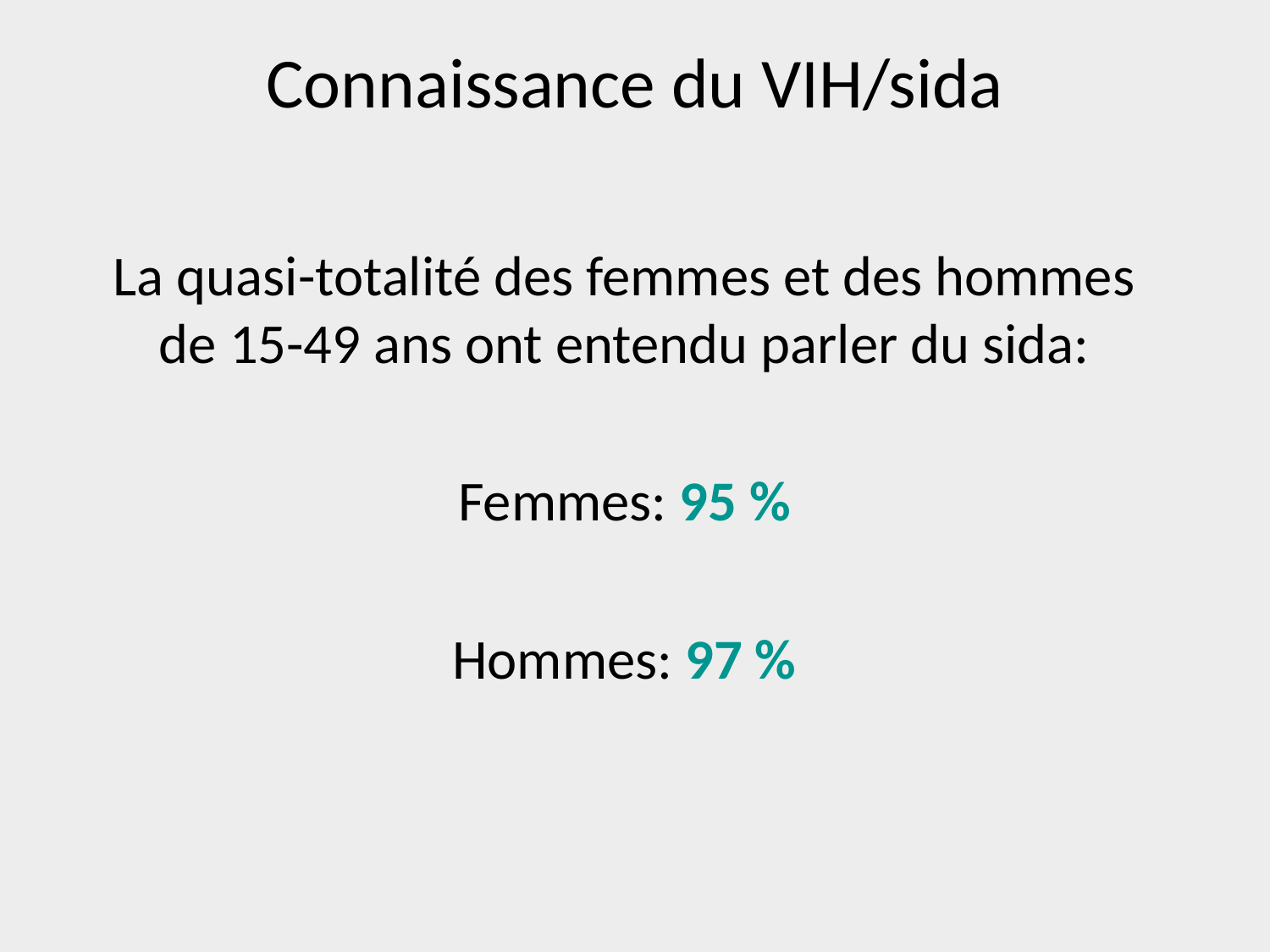

# Connaissance du VIH/sida
La quasi-totalité des femmes et des hommes de 15-49 ans ont entendu parler du sida:

Femmes: 95 %

Hommes: 97 %